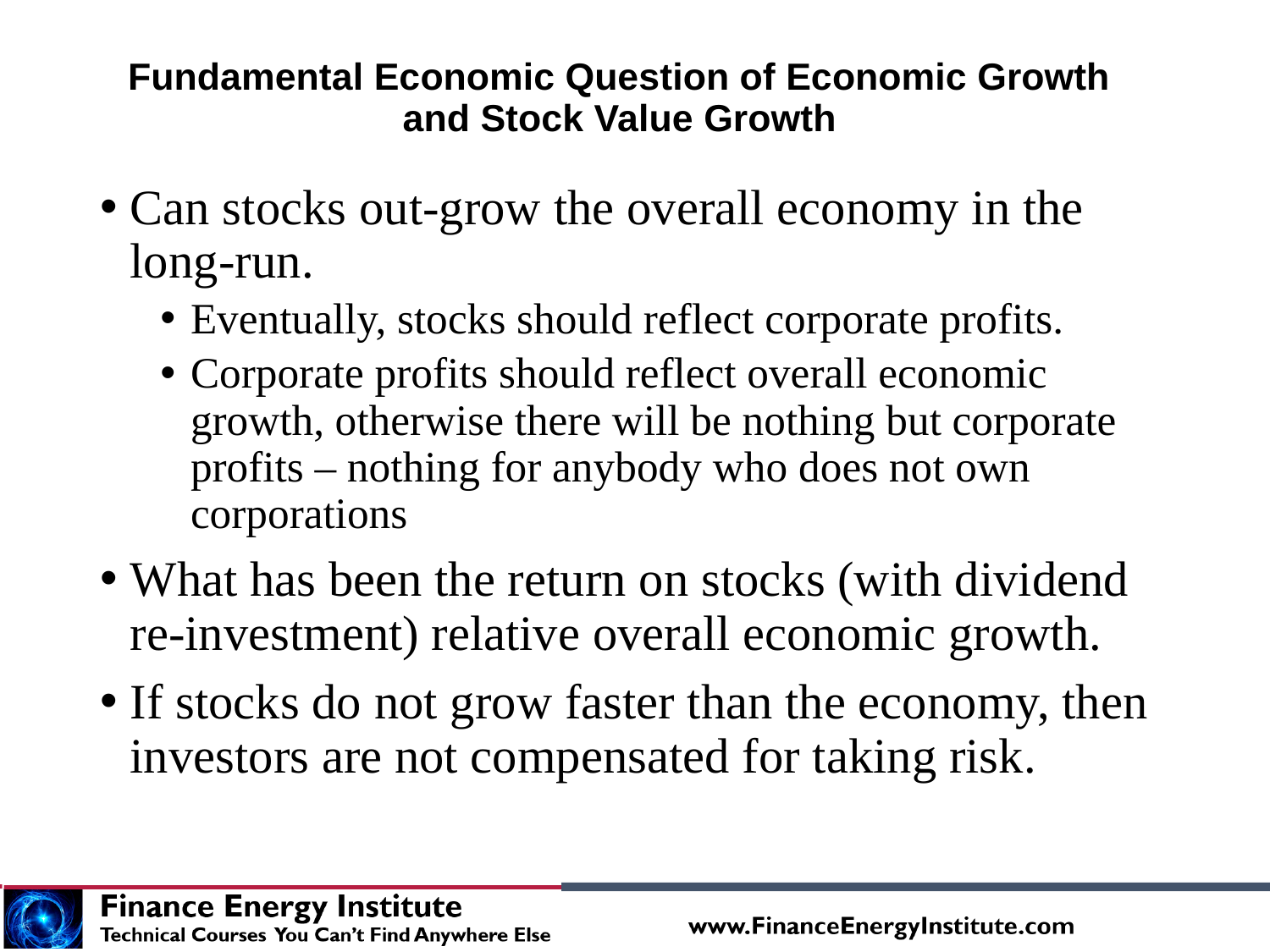

# Fundamental Economic Question of Economic Growth and Stock Value Growth
Can stocks out-grow the overall economy in the long-run.
Eventually, stocks should reflect corporate profits.
Corporate profits should reflect overall economic growth, otherwise there will be nothing but corporate profits – nothing for anybody who does not own corporations
What has been the return on stocks (with dividend re-investment) relative overall economic growth.
If stocks do not grow faster than the economy, then investors are not compensated for taking risk.